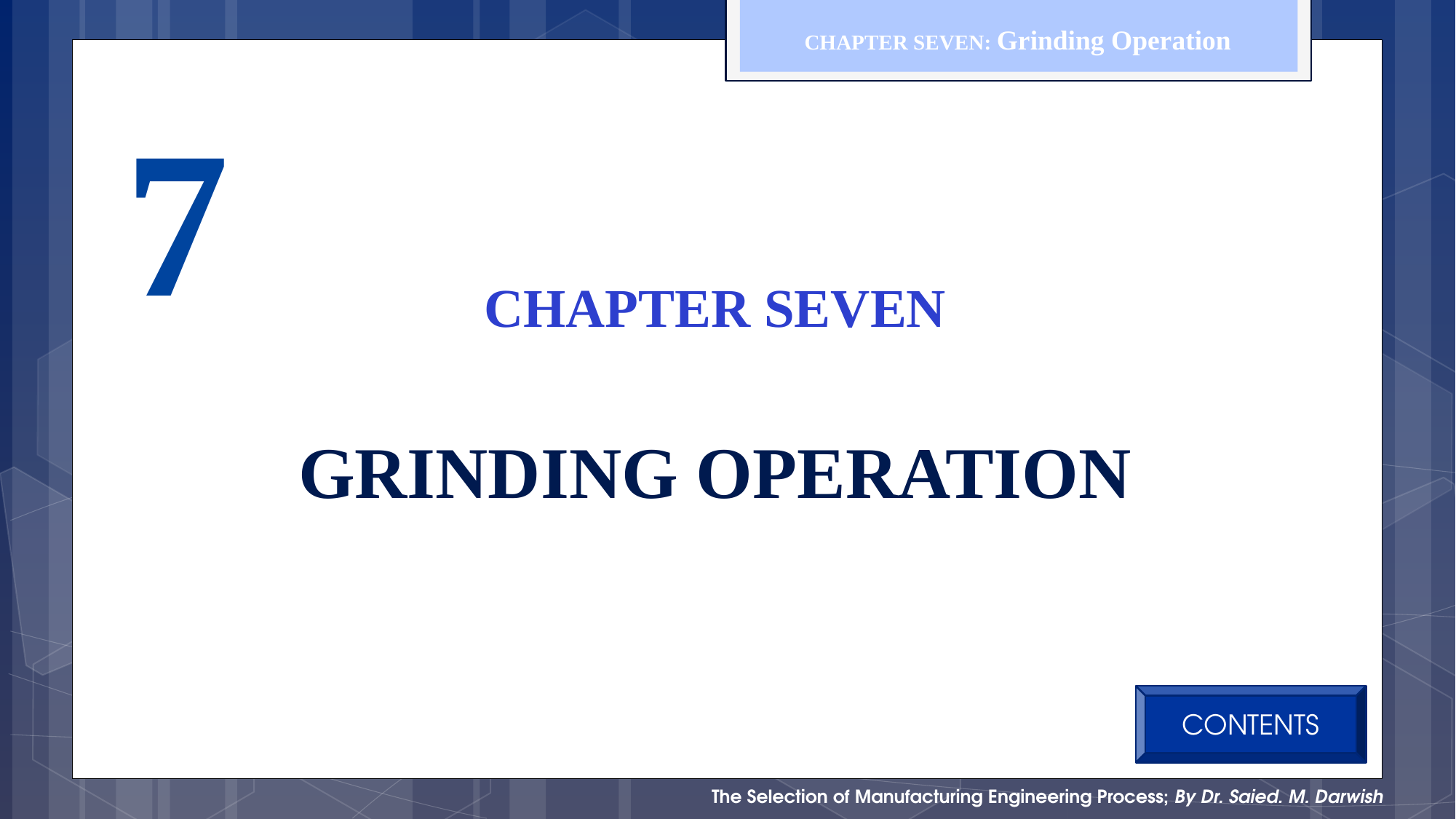

CHAPTER SEVEN: Grinding Operation
7
CHAPTER SEVEN
GRINDING OPERATION
CONTENTS